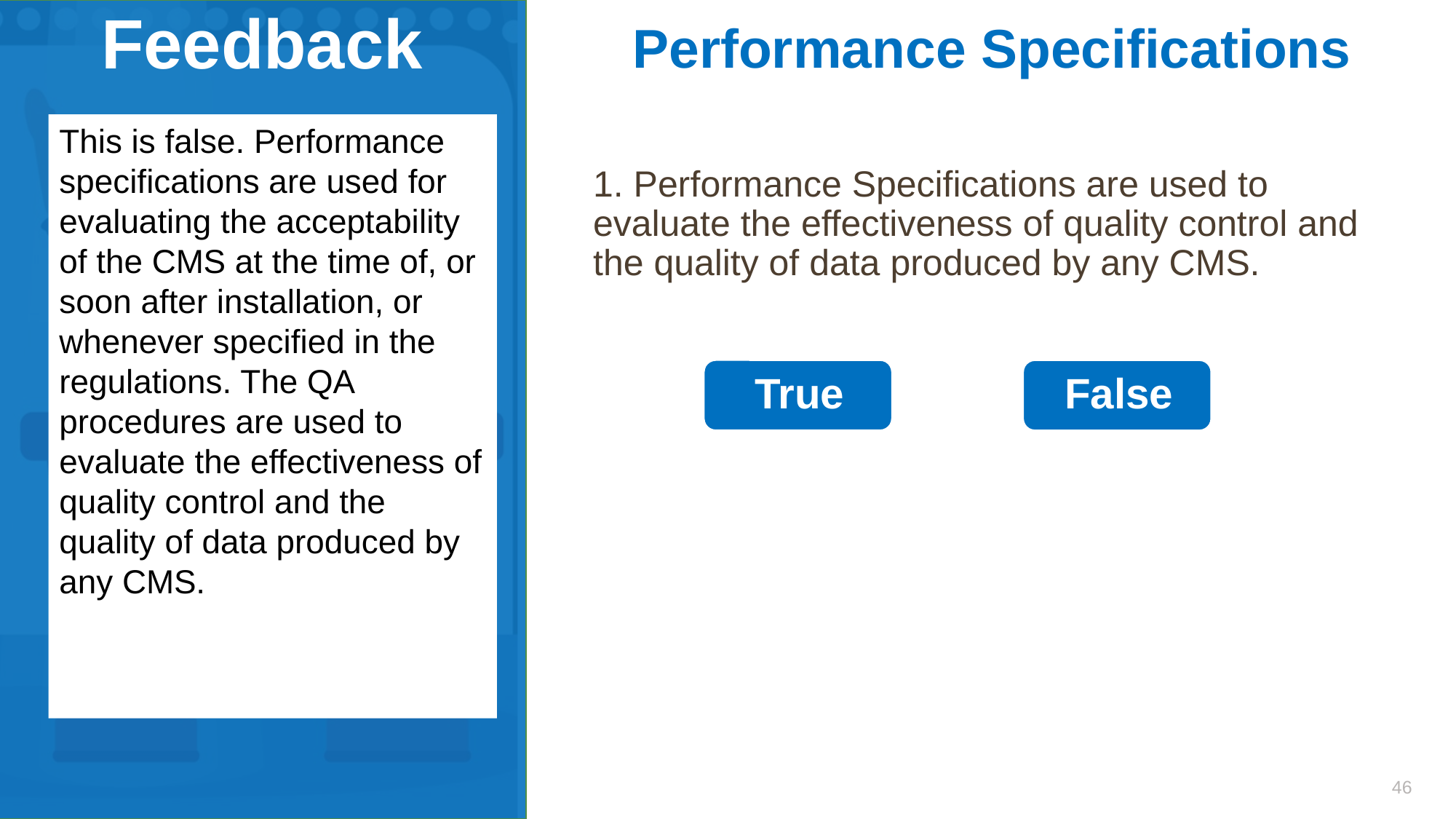

Performance Specifications
This is false. Performance specifications are used for evaluating the acceptability of the CMS at the time of, or soon after installation, or whenever specified in the regulations. The QA procedures are used to evaluate the effectiveness of quality control and the quality of data produced by any CMS.

1. Performance Specifications are used to evaluate the effectiveness of quality control and the quality of data produced by any CMS.
True
False
46